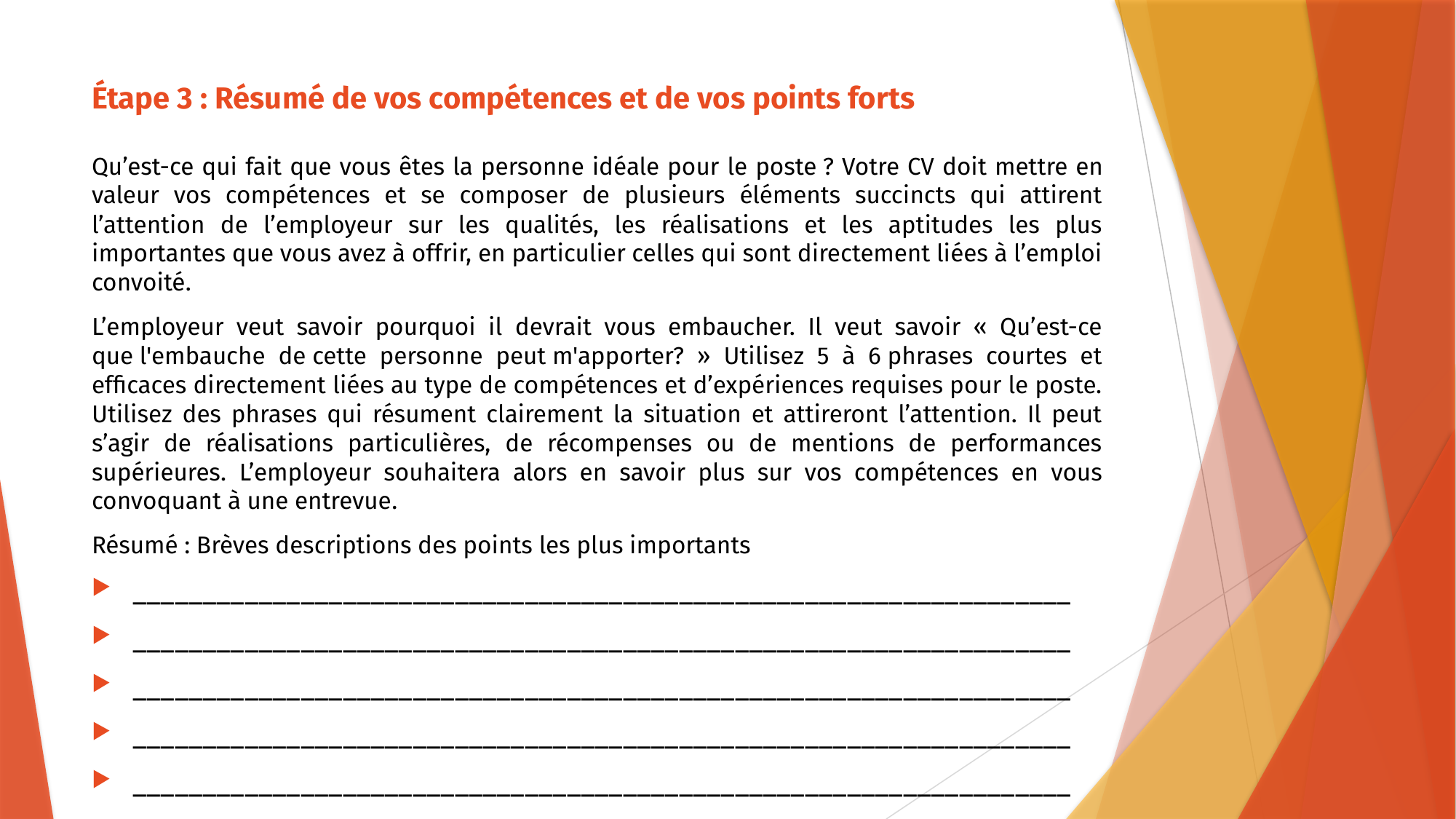

# Étape 3 : Résumé de vos compétences et de vos points forts
Qu’est-ce qui fait que vous êtes la personne idéale pour le poste ? Votre CV doit mettre en valeur vos compétences et se composer de plusieurs éléments succincts qui attirent l’attention de l’employeur sur les qualités, les réalisations et les aptitudes les plus importantes que vous avez à offrir, en particulier celles qui sont directement liées à l’emploi convoité.
L’employeur veut savoir pourquoi il devrait vous embaucher. Il veut savoir « Qu’est-ce que l'embauche de cette personne peut m'apporter? » Utilisez 5 à 6 phrases courtes et efficaces directement liées au type de compétences et d’expériences requises pour le poste. Utilisez des phrases qui résument clairement la situation et attireront l’attention. Il peut s’agir de réalisations particulières, de récompenses ou de mentions de performances supérieures. L’employeur souhaitera alors en savoir plus sur vos compétences en vous convoquant à une entrevue.
Résumé : Brèves descriptions des points les plus importants
___________________________________________________________________
___________________________________________________________________
___________________________________________________________________
___________________________________________________________________
___________________________________________________________________